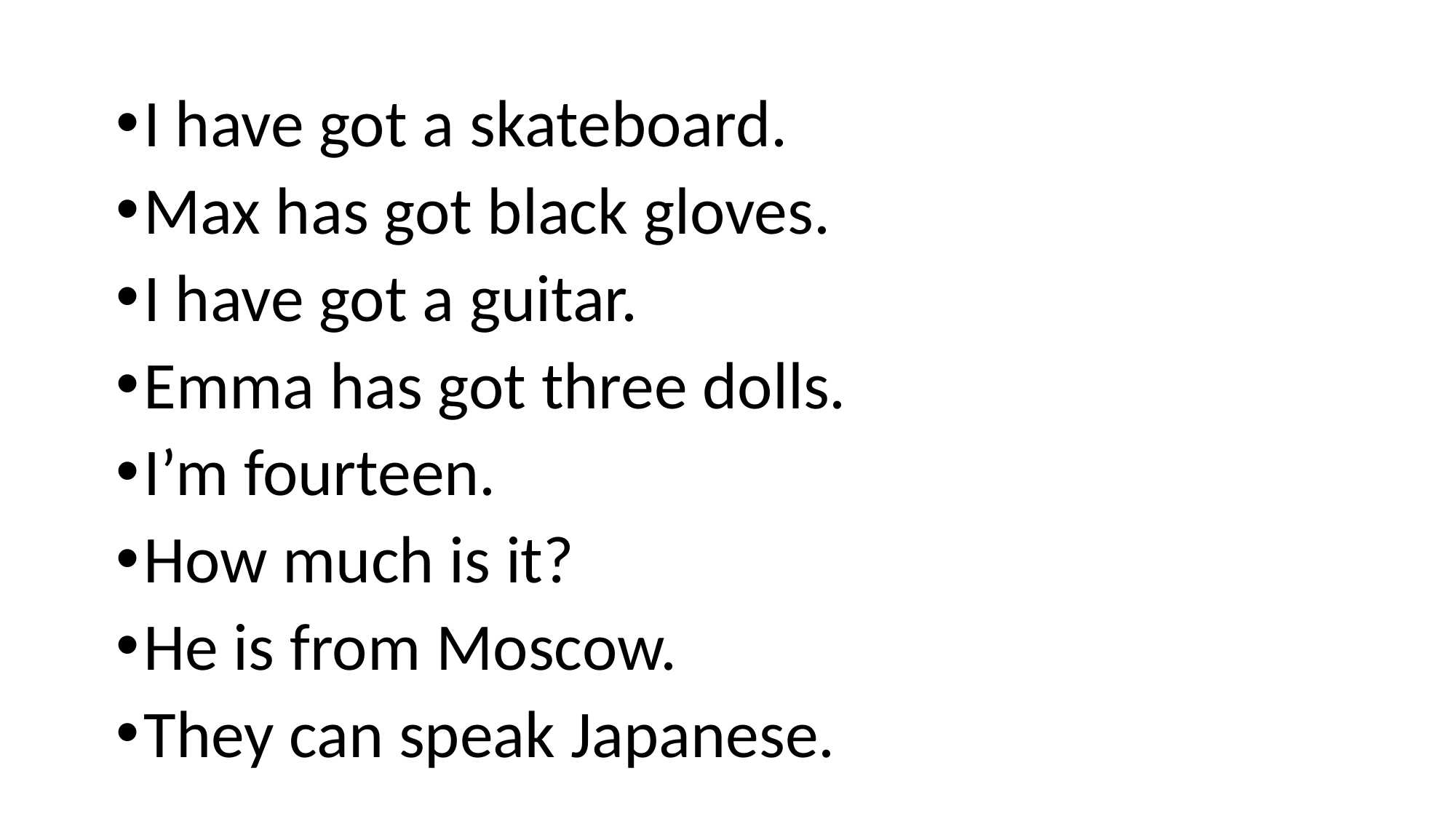

#
I have got a skateboard.
Max has got black gloves.
I have got a guitar.
Emma has got three dolls.
I’m fourteen.
How much is it?
He is from Moscow.
They can speak Japanese.